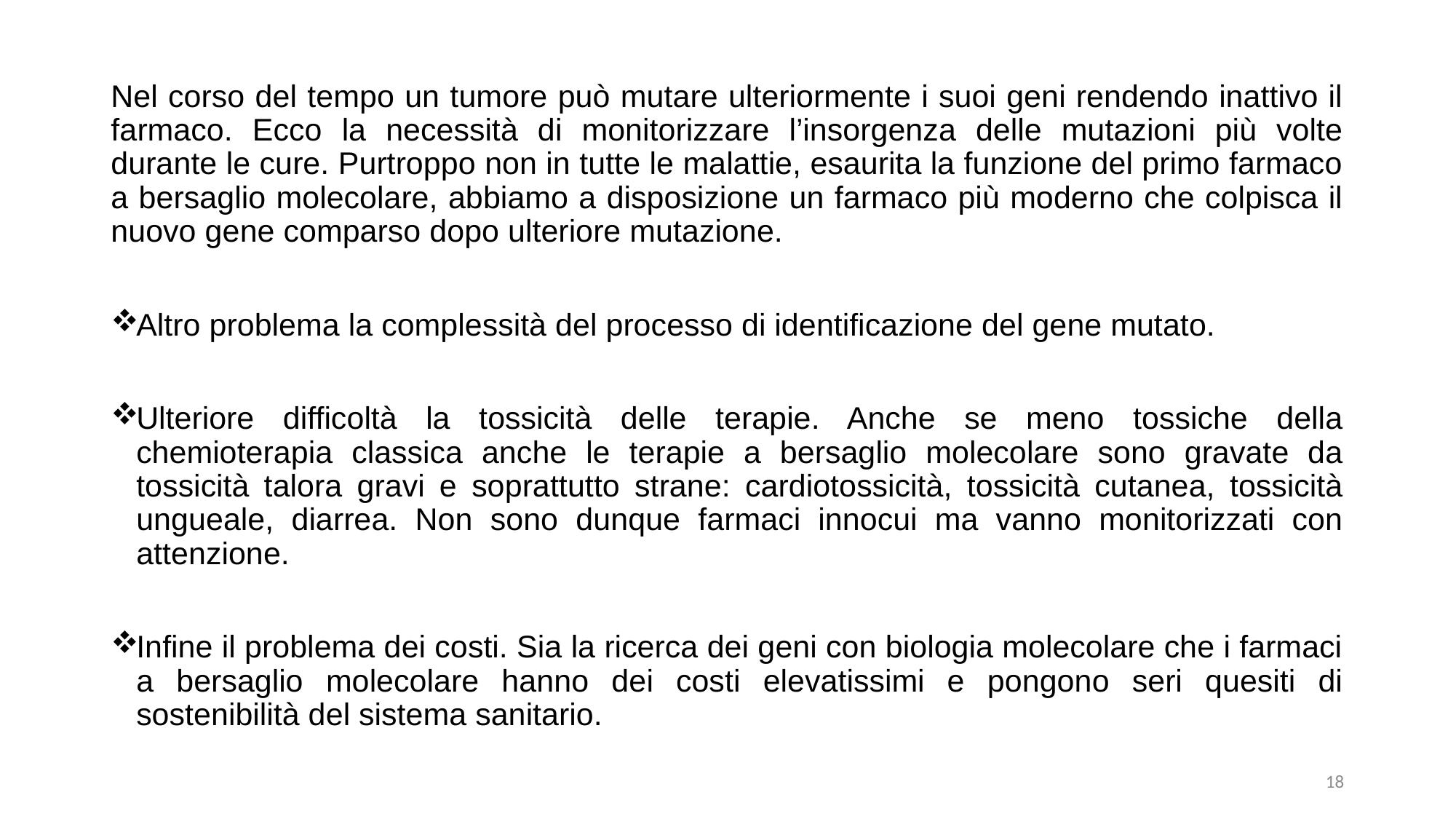

Nel corso del tempo un tumore può mutare ulteriormente i suoi geni rendendo inattivo il farmaco. Ecco la necessità di monitorizzare l’insorgenza delle mutazioni più volte durante le cure. Purtroppo non in tutte le malattie, esaurita la funzione del primo farmaco a bersaglio molecolare, abbiamo a disposizione un farmaco più moderno che colpisca il nuovo gene comparso dopo ulteriore mutazione.

Altro problema la complessità del processo di identificazione del gene mutato.

Ulteriore difficoltà la tossicità delle terapie. Anche se meno tossiche della chemioterapia classica anche le terapie a bersaglio molecolare sono gravate da tossicità talora gravi e soprattutto strane: cardiotossicità, tossicità cutanea, tossicità ungueale, diarrea. Non sono dunque farmaci innocui ma vanno monitorizzati con attenzione.

Infine il problema dei costi. Sia la ricerca dei geni con biologia molecolare che i farmaci a bersaglio molecolare hanno dei costi elevatissimi e pongono seri quesiti di sostenibilità del sistema sanitario.
18